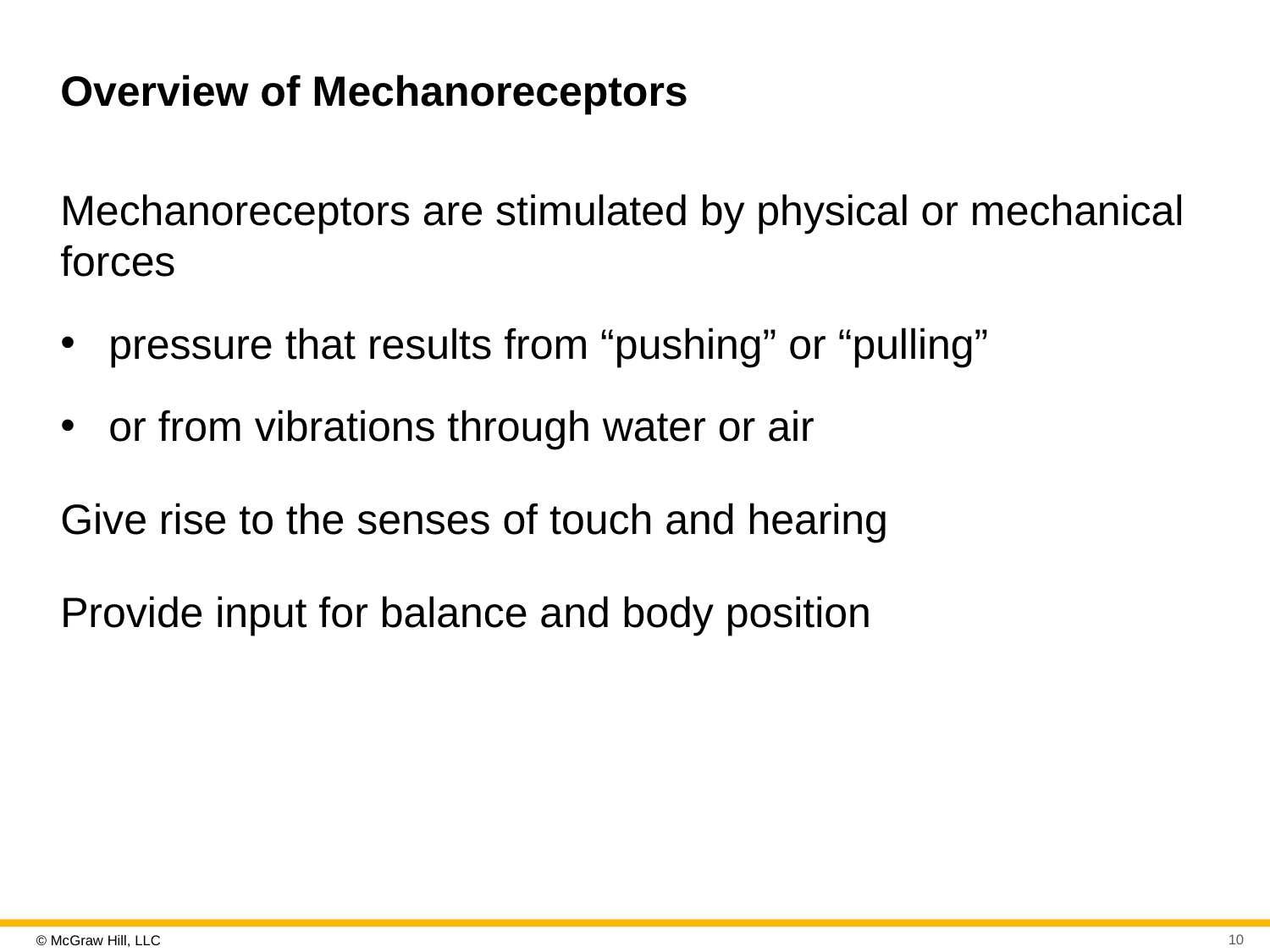

# Overview of Mechanoreceptors
Mechanoreceptors are stimulated by physical or mechanical forces
pressure that results from “pushing” or “pulling”
or from vibrations through water or air
Give rise to the senses of touch and hearing
Provide input for balance and body position
10